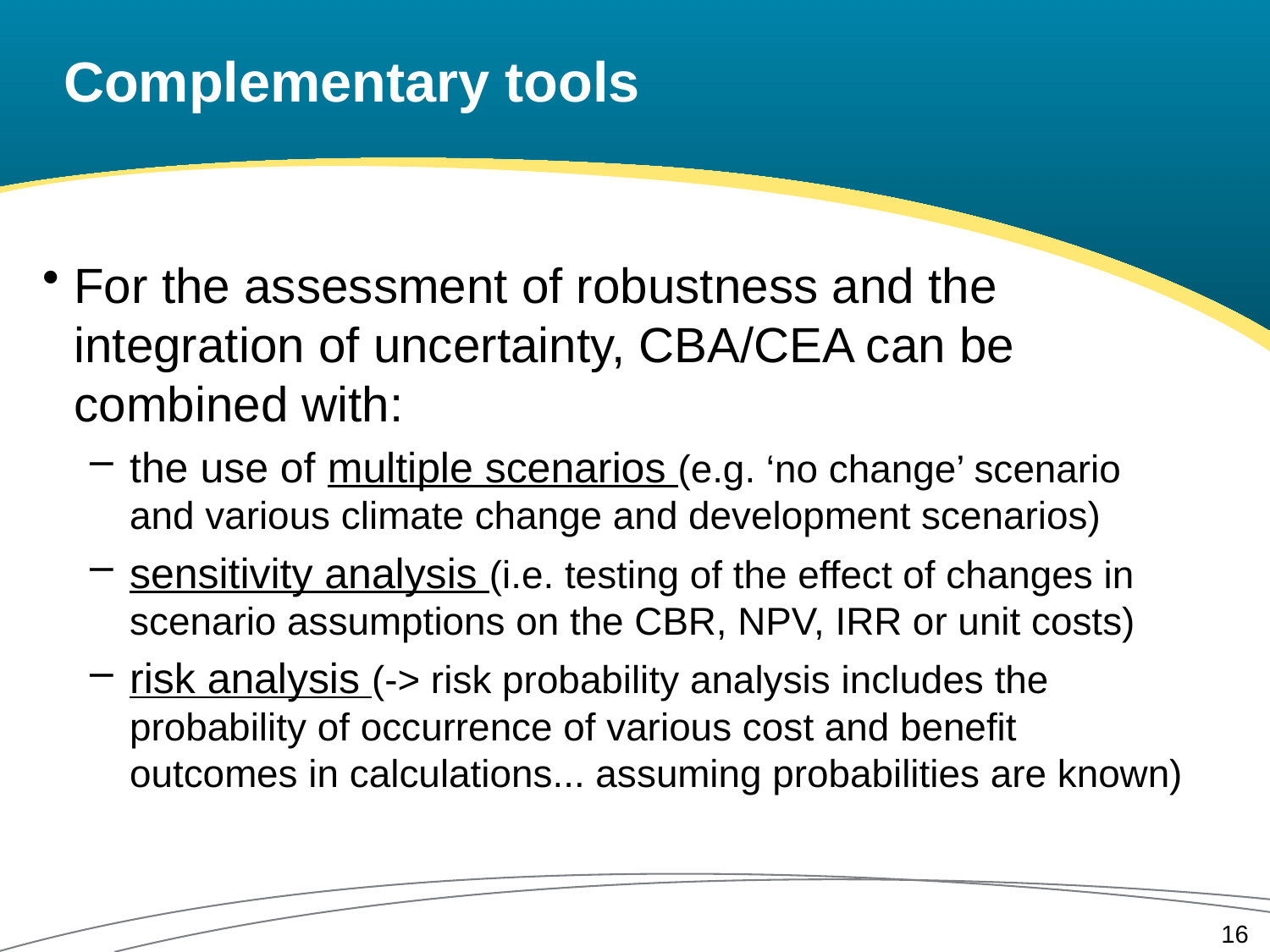

# Complementary tools
For the assessment of robustness and the integration of uncertainty, CBA/CEA can be combined with:
the use of multiple scenarios (e.g. ‘no change’ scenario and various climate change and development scenarios)
sensitivity analysis (i.e. testing of the effect of changes in scenario assumptions on the CBR, NPV, IRR or unit costs)
risk analysis (-> risk probability analysis includes the probability of occurrence of various cost and benefit outcomes in calculations... assuming probabilities are known)
16